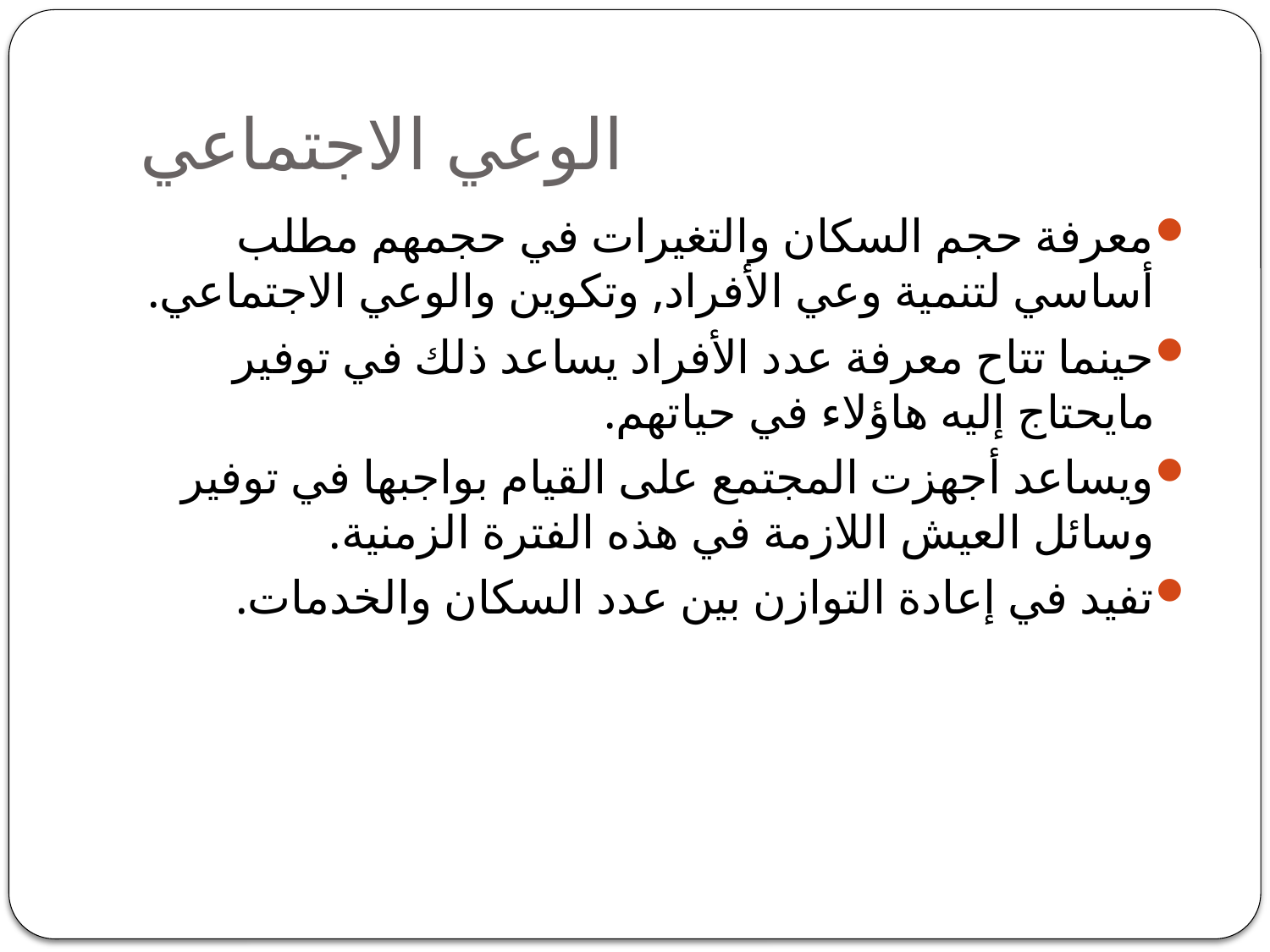

# الوعي الاجتماعي
معرفة حجم السكان والتغيرات في حجمهم مطلب أساسي لتنمية وعي الأفراد, وتكوين والوعي الاجتماعي.
حينما تتاح معرفة عدد الأفراد يساعد ذلك في توفير مايحتاج إليه هاؤلاء في حياتهم.
ويساعد أجهزت المجتمع على القيام بواجبها في توفير وسائل العيش اللازمة في هذه الفترة الزمنية.
تفيد في إعادة التوازن بين عدد السكان والخدمات.